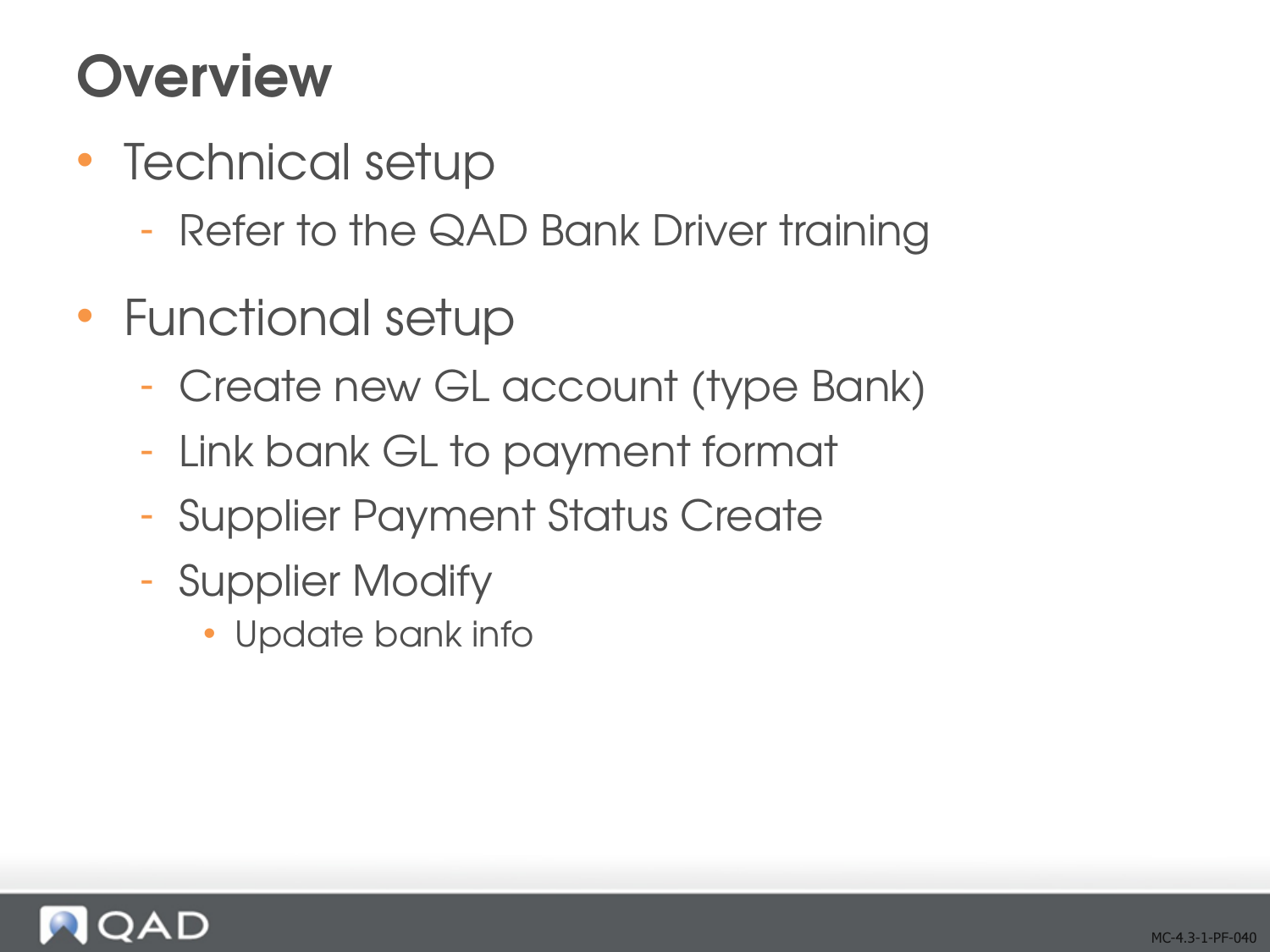

# Overview
Technical setup
Refer to the QAD Bank Driver training
Functional setup
Create new GL account (type Bank)
Link bank GL to payment format
Supplier Payment Status Create
Supplier Modify
Update bank info
MC-4.3-1-PF-040